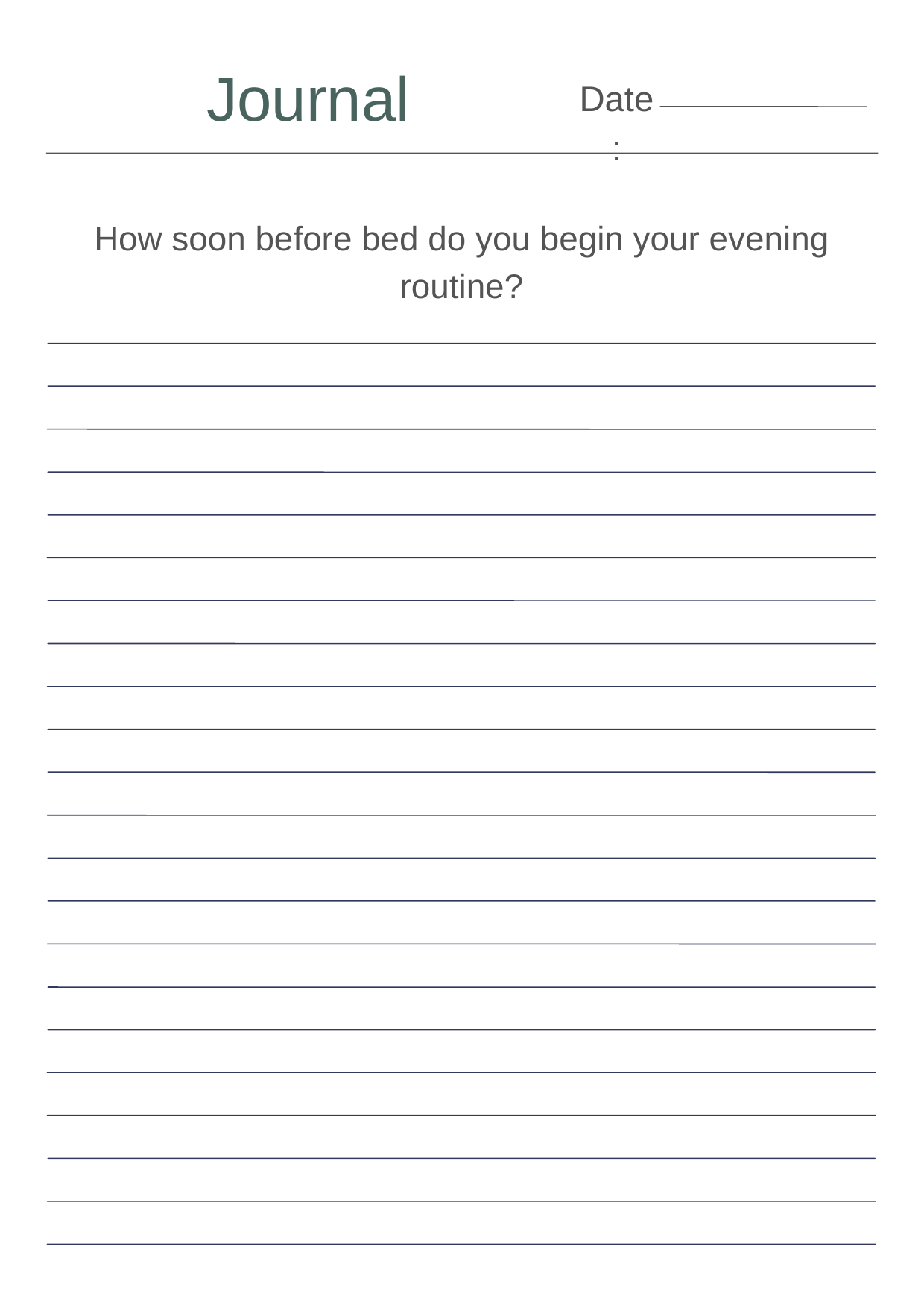

Journal
Date:

How soon before bed do you begin your evening routine?